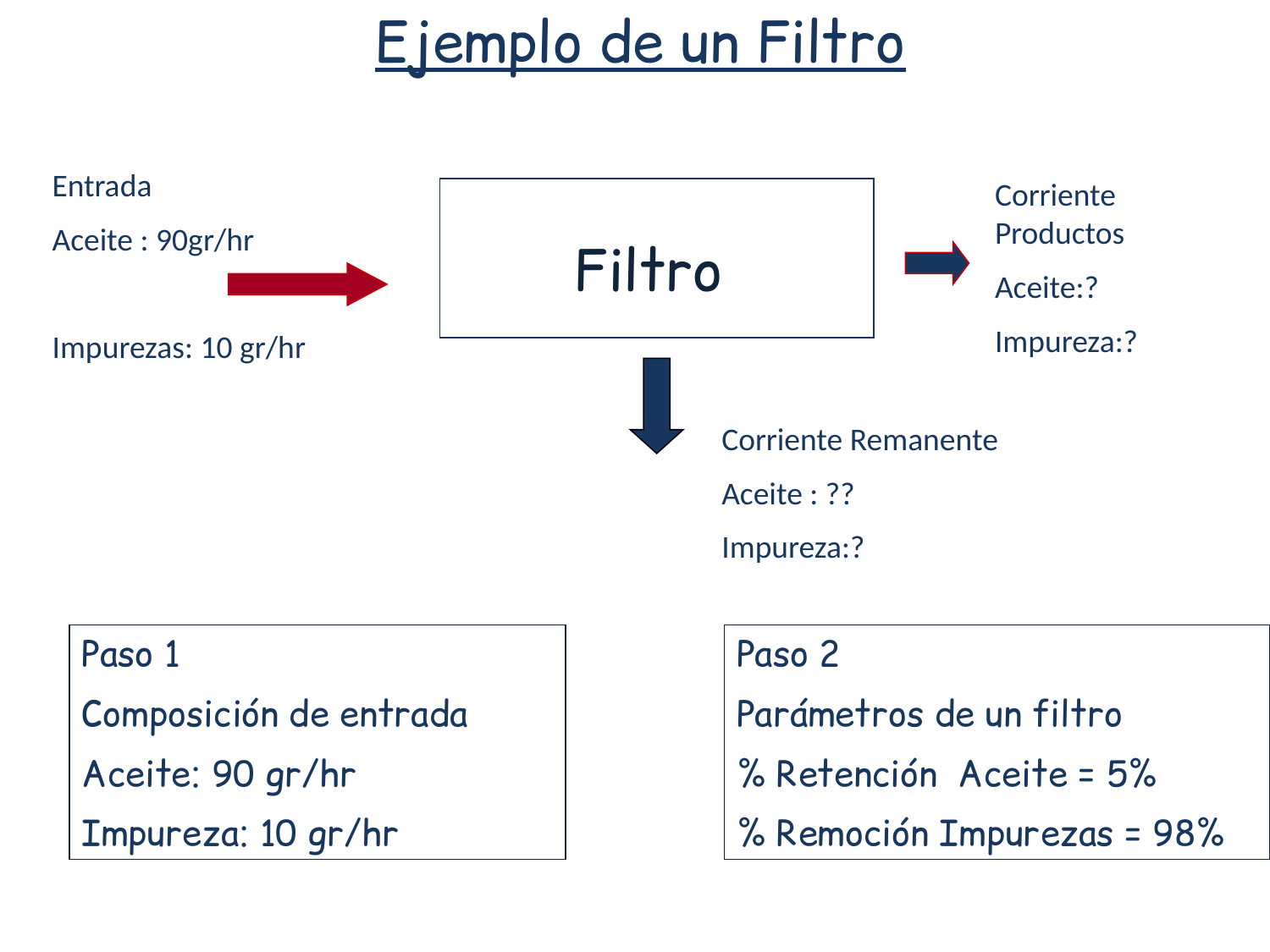

Ejemplo de un Filtro
Entrada
Aceite : 90gr/hr

Impurezas: 10 gr/hr
Corriente Productos
Aceite:?
Impureza:?

Filtro

Corriente Remanente
Aceite : ??
Impureza:?
Paso 1
Composición de entrada
Aceite: 90 gr/hr
Impureza: 10 gr/hr
Paso 2
Parámetros de un filtro
% Retención  Aceite = 5%
% Remoción Impurezas = 98%